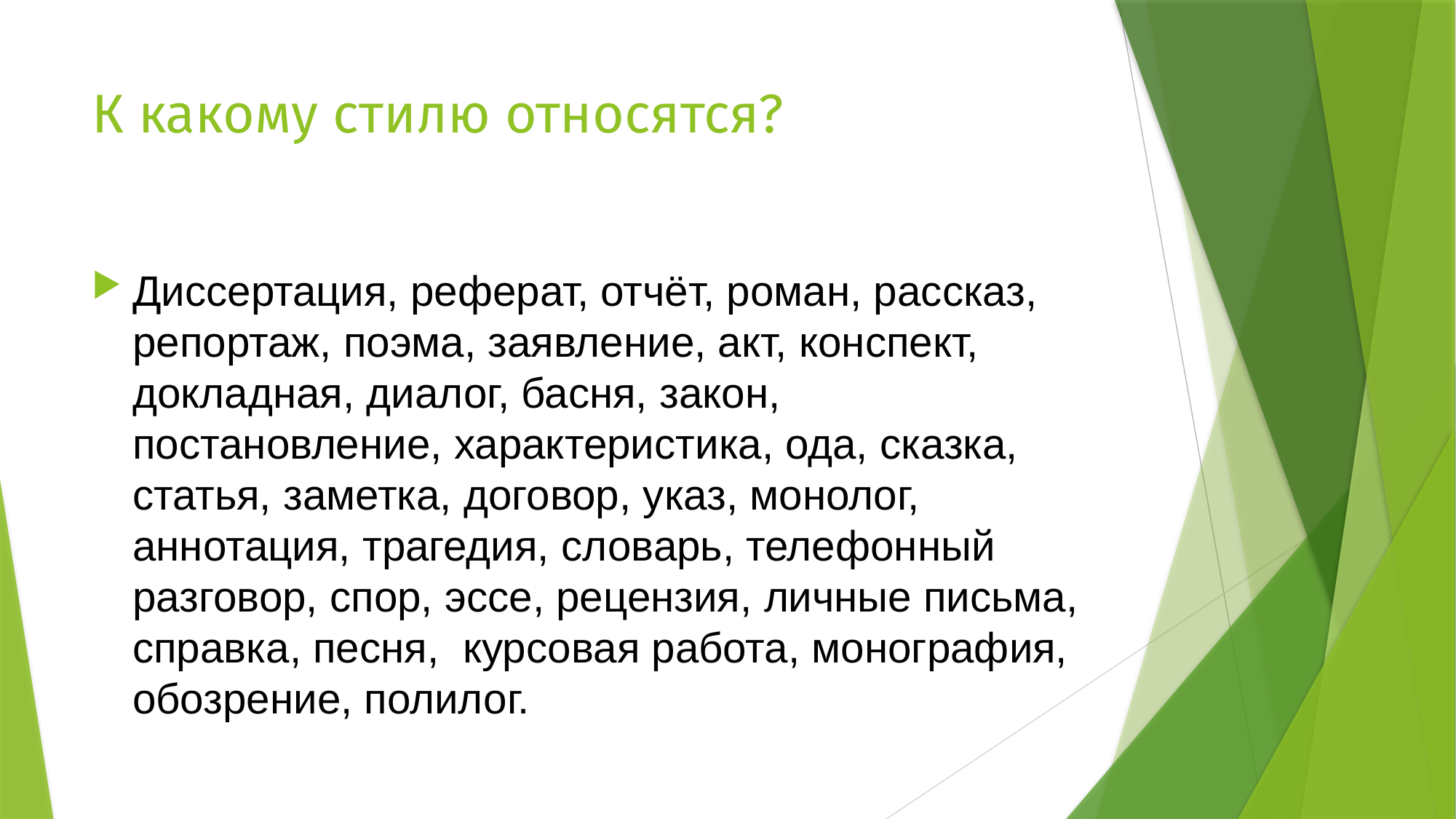

# К какому стилю относятся?
Диссертация, реферат, отчёт, роман, рассказ, репортаж, поэма, заявление, акт, конспект, докладная, диалог, басня, закон, постановление, характеристика, ода, сказка, статья, заметка, договор, указ, монолог, аннотация, трагедия, словарь, телефонный разговор, спор, эссе, рецензия, личные письма, справка, песня,  курсовая работа, монография, обозрение, полилог.